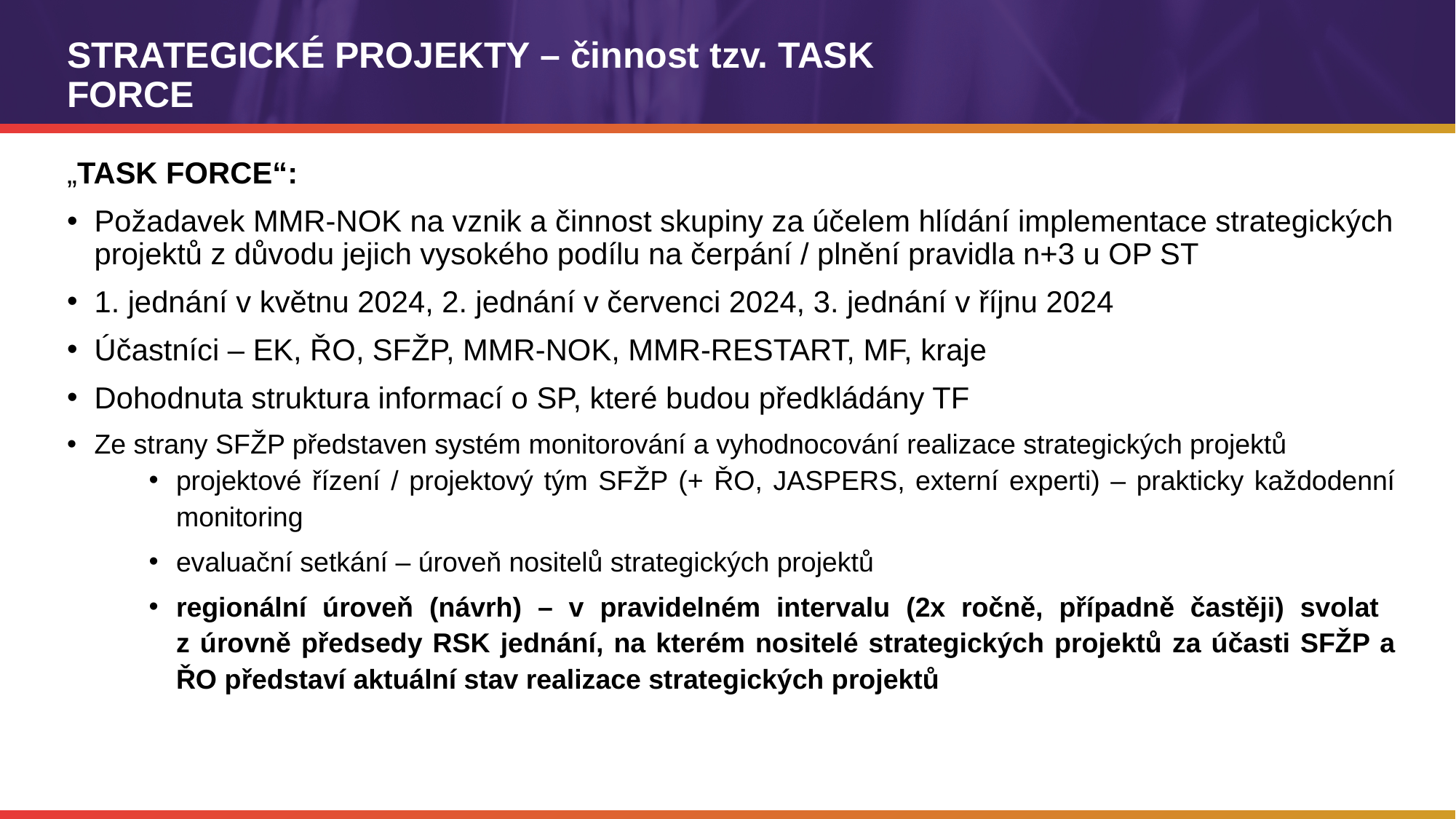

STRATEGICKÉ PROJEKTY – činnost tzv. TASK FORCE
„TASK FORCE“:
Požadavek MMR-NOK na vznik a činnost skupiny za účelem hlídání implementace strategických projektů z důvodu jejich vysokého podílu na čerpání / plnění pravidla n+3 u OP ST
1. jednání v květnu 2024, 2. jednání v červenci 2024, 3. jednání v říjnu 2024
Účastníci – EK, ŘO, SFŽP, MMR-NOK, MMR-RESTART, MF, kraje
Dohodnuta struktura informací o SP, které budou předkládány TF
Ze strany SFŽP představen systém monitorování a vyhodnocování realizace strategických projektů
projektové řízení / projektový tým SFŽP (+ ŘO, JASPERS, externí experti) – prakticky každodenní monitoring
evaluační setkání – úroveň nositelů strategických projektů
regionální úroveň (návrh) – v pravidelném intervalu (2x ročně, případně častěji) svolat
z úrovně předsedy RSK jednání, na kterém nositelé strategických projektů za účasti SFŽP a ŘO představí aktuální stav realizace strategických projektů